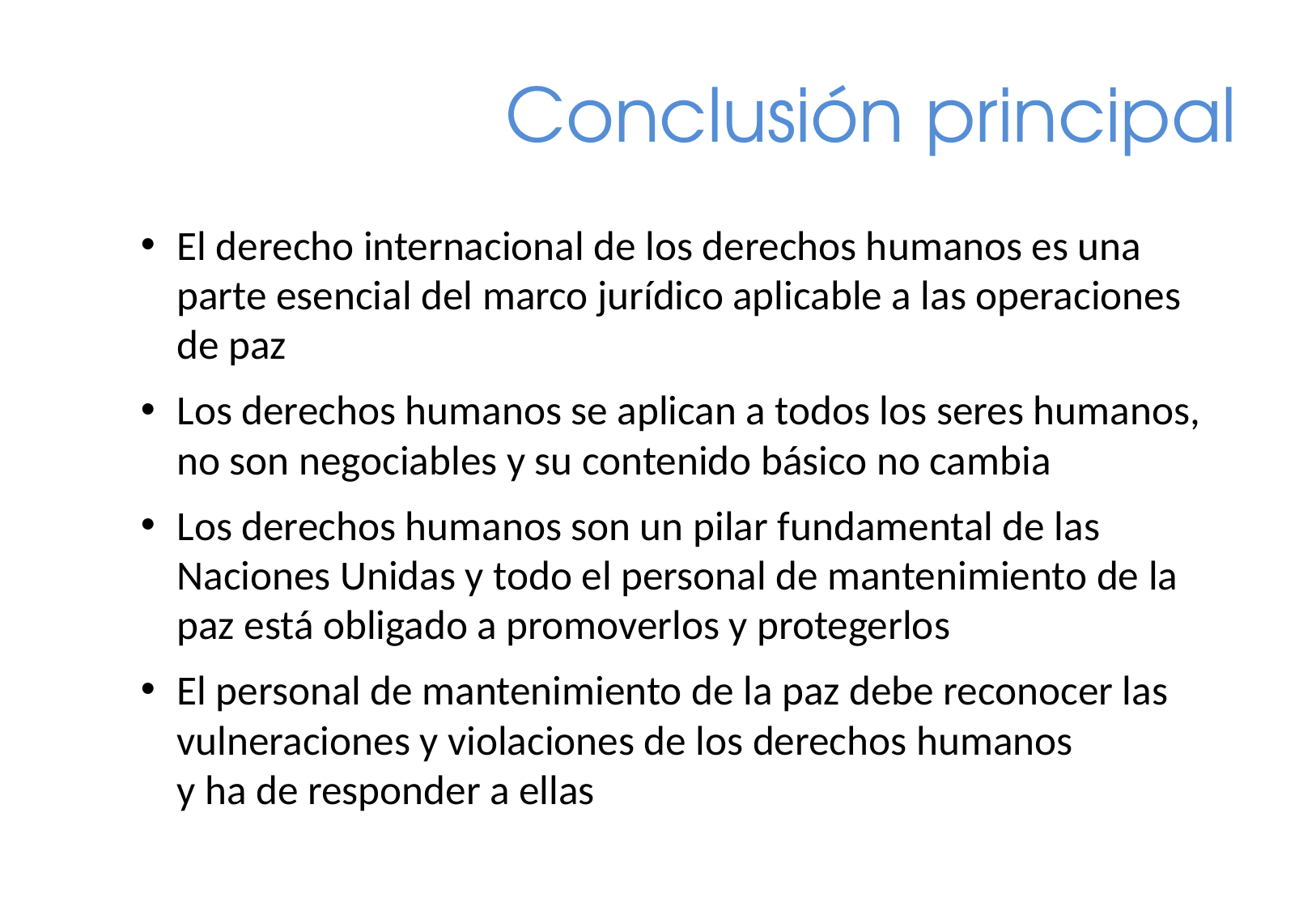

# Conclusión principal
El derecho internacional de los derechos humanos es una parte esencial del marco jurídico aplicable a las operaciones de paz
Los derechos humanos se aplican a todos los seres humanos, no son negociables y su contenido básico no cambia
Los derechos humanos son un pilar fundamental de las Naciones Unidas y todo el personal de mantenimiento de la paz está obligado a promoverlos y protegerlos
El personal de mantenimiento de la paz debe reconocer las vulneraciones y violaciones de los derechos humanos
y ha de responder a ellas